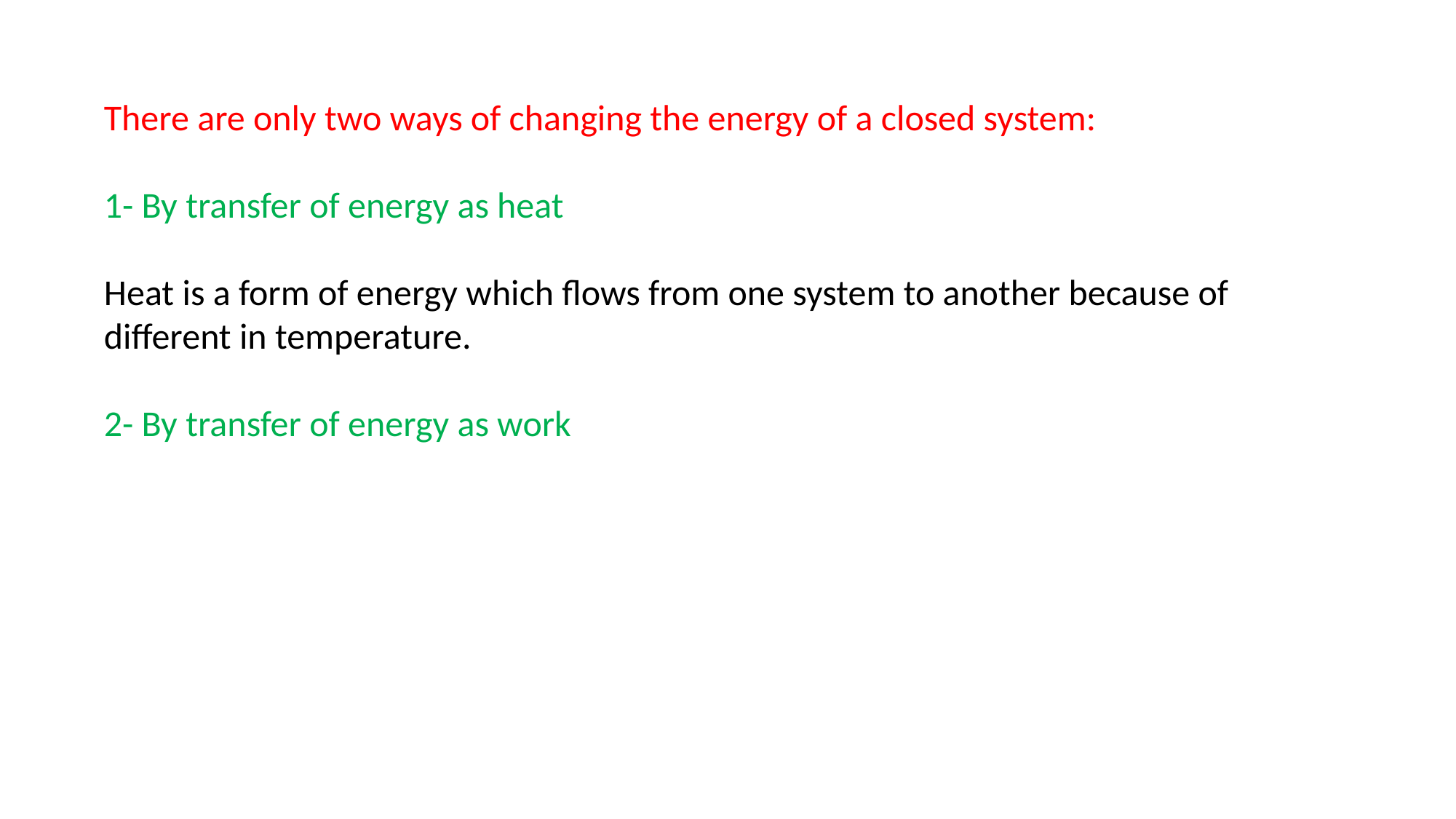

There are only two ways of changing the energy of a closed system:

1- By transfer of energy as heat

Heat is a form of energy which flows from one system to another because of different in temperature.

2- By transfer of energy as work